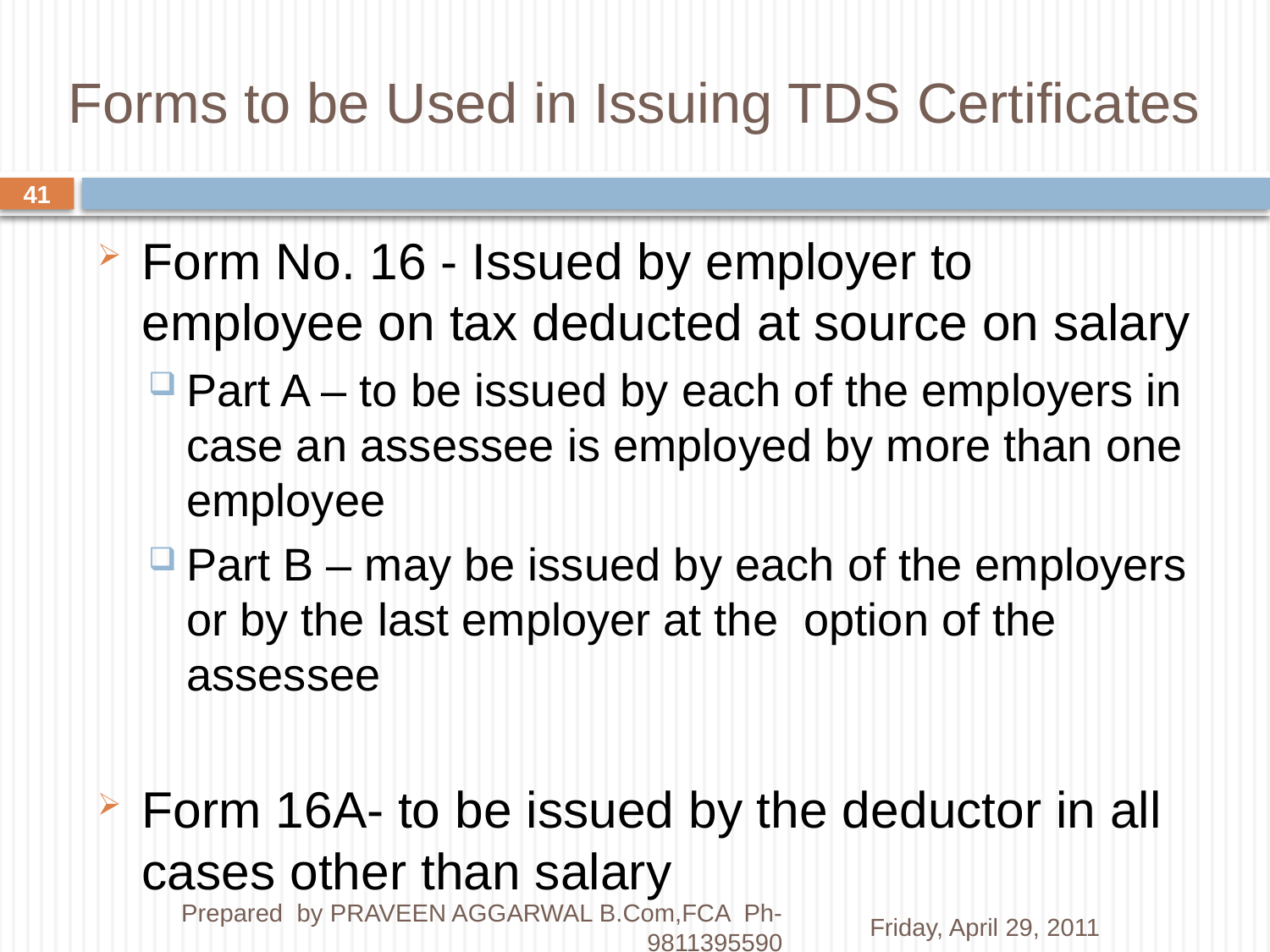

# Forms to be Used in Issuing TDS Certificates
41
Form No. 16 - Issued by employer to employee on tax deducted at source on salary
Part A – to be issued by each of the employers in case an assessee is employed by more than one employee
Part B – may be issued by each of the employers or by the last employer at the  option of the assessee

Form 16A- to be issued by the deductor in all cases other than salary
Prepared  by PRAVEEN AGGARWAL B.Com,FCA  Ph-9811395590
Friday, April 29, 2011